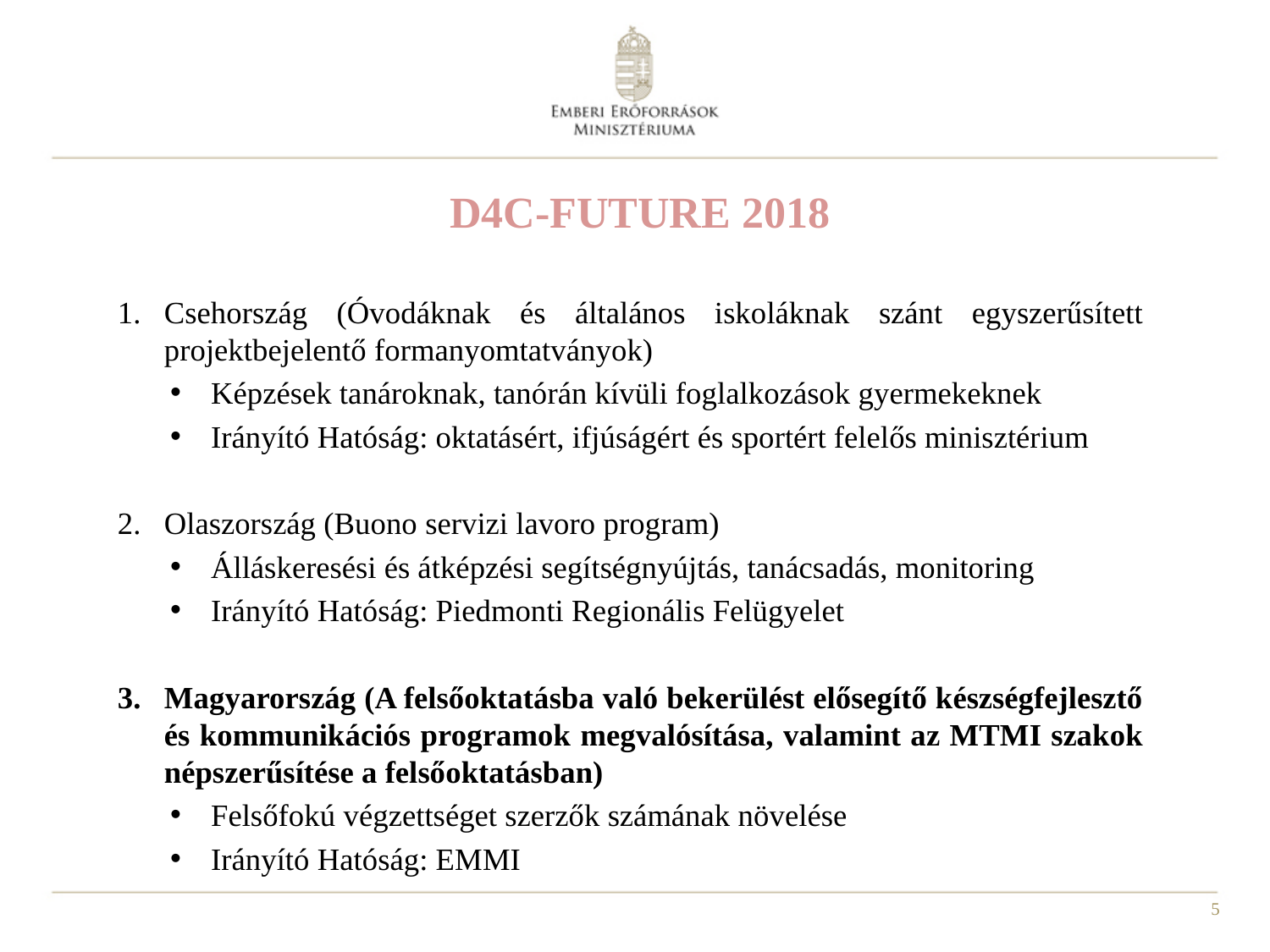

# D4C-FUTURE 2018
Csehország (Óvodáknak és általános iskoláknak szánt egyszerűsített projektbejelentő formanyomtatványok)
Képzések tanároknak, tanórán kívüli foglalkozások gyermekeknek
Irányító Hatóság: oktatásért, ifjúságért és sportért felelős minisztérium

Olaszország (Buono servizi lavoro program)
Álláskeresési és átképzési segítségnyújtás, tanácsadás, monitoring
Irányító Hatóság: Piedmonti Regionális Felügyelet

Magyarország (A felsőoktatásba való bekerülést elősegítő készségfejlesztő és kommunikációs programok megvalósítása, valamint az MTMI szakok népszerűsítése a felsőoktatásban)
Felsőfokú végzettséget szerzők számának növelése
Irányító Hatóság: EMMI